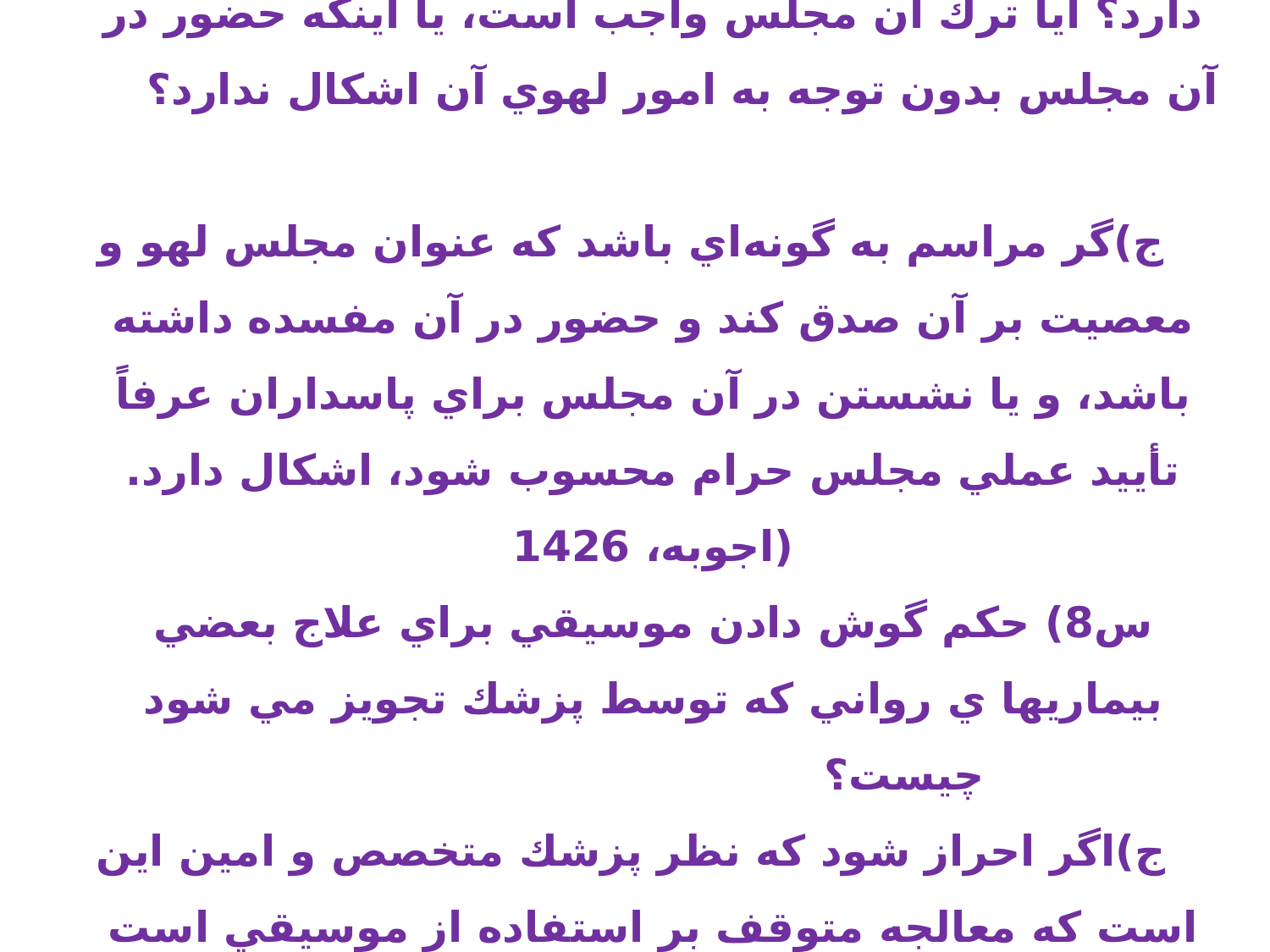

س7)حضور در مراسم جشن‌ها و عروسي‌هايي كه مشكوك به غنا و موسيقي مطرب مي‌باشد چه حكمي دارد؟ آيا ترك آن مجلس واجب است، يا اينكه حضور در آن مجلس بدون توجه به امور لهوي آن اشكال ندارد؟
   ج)گر مراسم به گونه‌اي باشد كه عنوان مجلس لهو و معصيت بر آن صدق كند و حضور در آن مفسده داشته باشد، و يا نشستن در آن مجلس براي پاسداران عرفاً تأييد عملي مجلس حرام محسوب شود، اشكال دارد. (اجوبه، 1426
س8) حكم گوش دادن موسيقي براي علاج بعضي بيماريها ي رواني كه توسط پزشك تجويز مي شود چیست؟
   ج)اگر احراز شود كه نظر پزشك متخصص و امين اين است كه معالجه متوقف بر استفاده از موسيقي است بكارگيري آن به مقداري كه معالجه بيمار اقتضا مي كند، اشكال ندارد.   س 1151